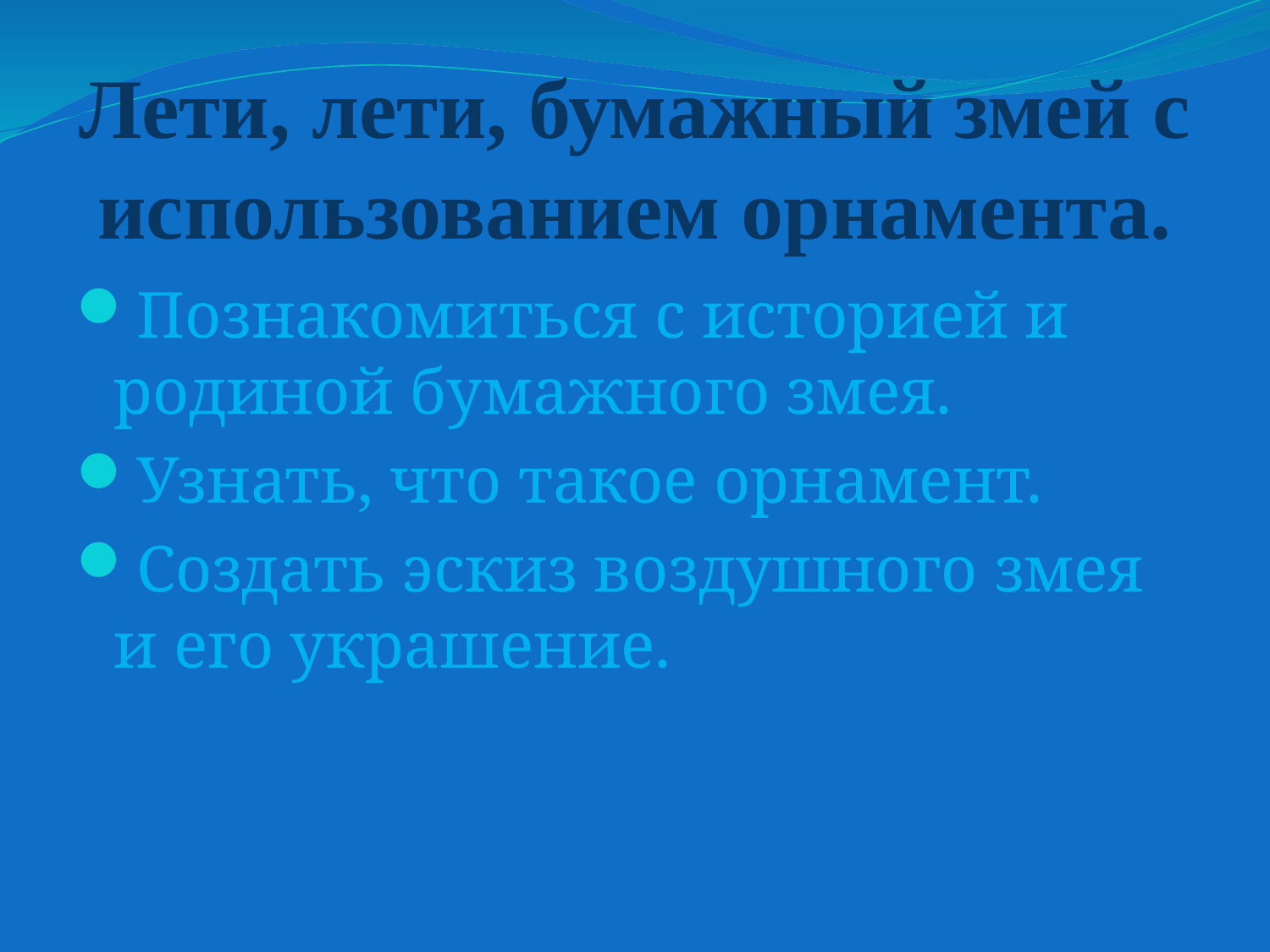

# Лети, лети, бумажный змей с использованием орнамента.
Познакомиться с историей и родиной бумажного змея.
Узнать, что такое орнамент.
Создать эскиз воздушного змея и его украшение.